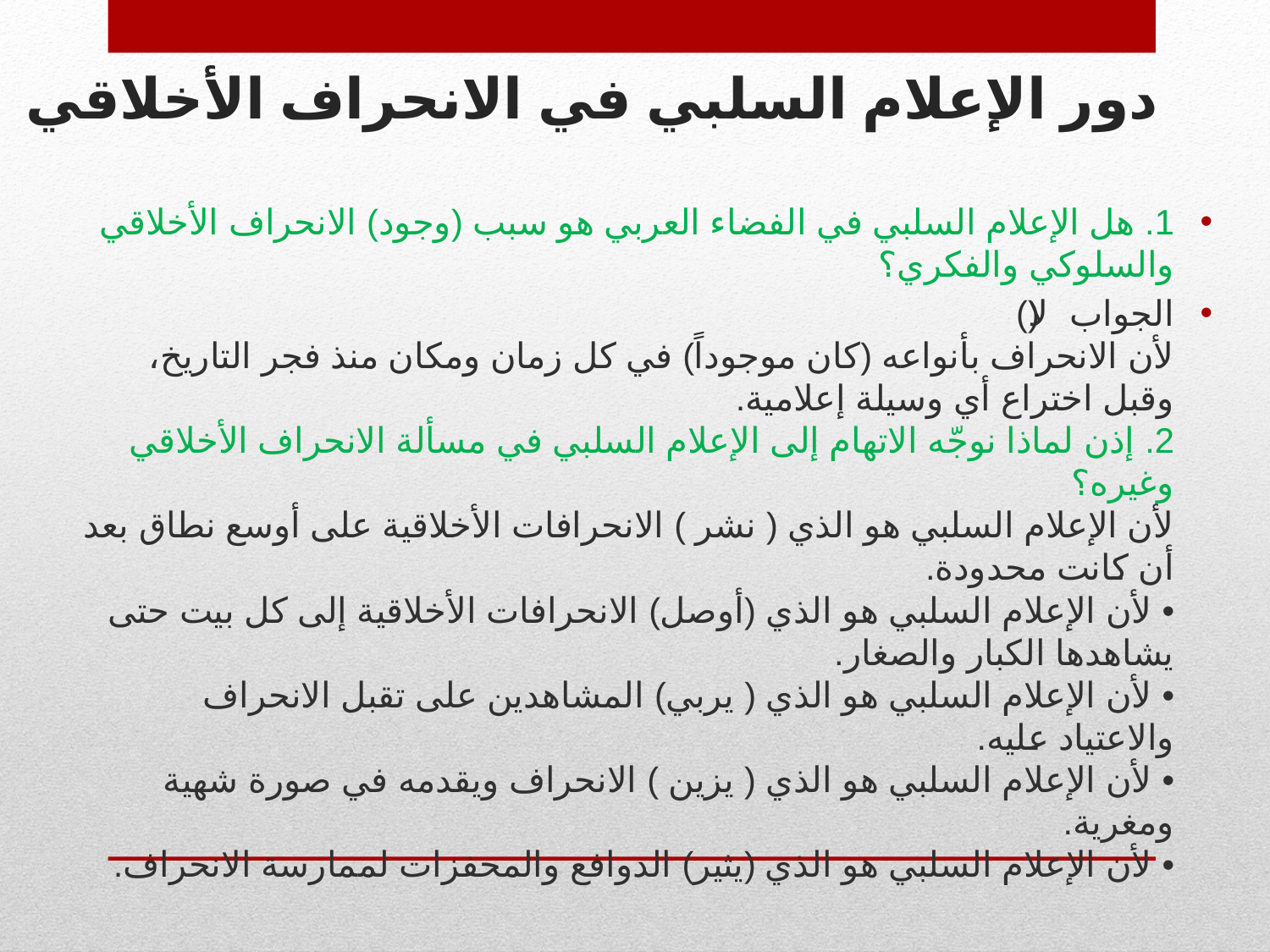

دور الإعلام السلبي في الانحراف الأخلاقي
1. هل الإعلام السلبي في الفضاء العربي هو سبب (وجود) الانحراف الأخلاقي والسلوكي والفكري؟
الجواب (لا)
لأن الانحراف بأنواعه (كان موجوداً) في كل زمان ومكان منذ فجر التاريخ، وقبل اختراع أي وسيلة إعلامية. 
2. إذن لماذا نوجّه الاتهام إلى الإعلام السلبي في مسألة الانحراف الأخلاقي وغيره؟ 
لأن الإعلام السلبي هو الذي ( نشر ) الانحرافات الأخلاقية على أوسع نطاق بعد أن كانت محدودة.
• لأن الإعلام السلبي هو الذي (أوصل) الانحرافات الأخلاقية إلى كل بيت حتى يشاهدها الكبار والصغار.
• لأن الإعلام السلبي هو الذي ( يربي) المشاهدين على تقبل الانحراف والاعتياد عليه. 
• لأن الإعلام السلبي هو الذي ( يزين ) الانحراف ويقدمه في صورة شهية ومغرية. 
• لأن الإعلام السلبي هو الذي (يثير) الدوافع والمحفزات لممارسة الانحراف.